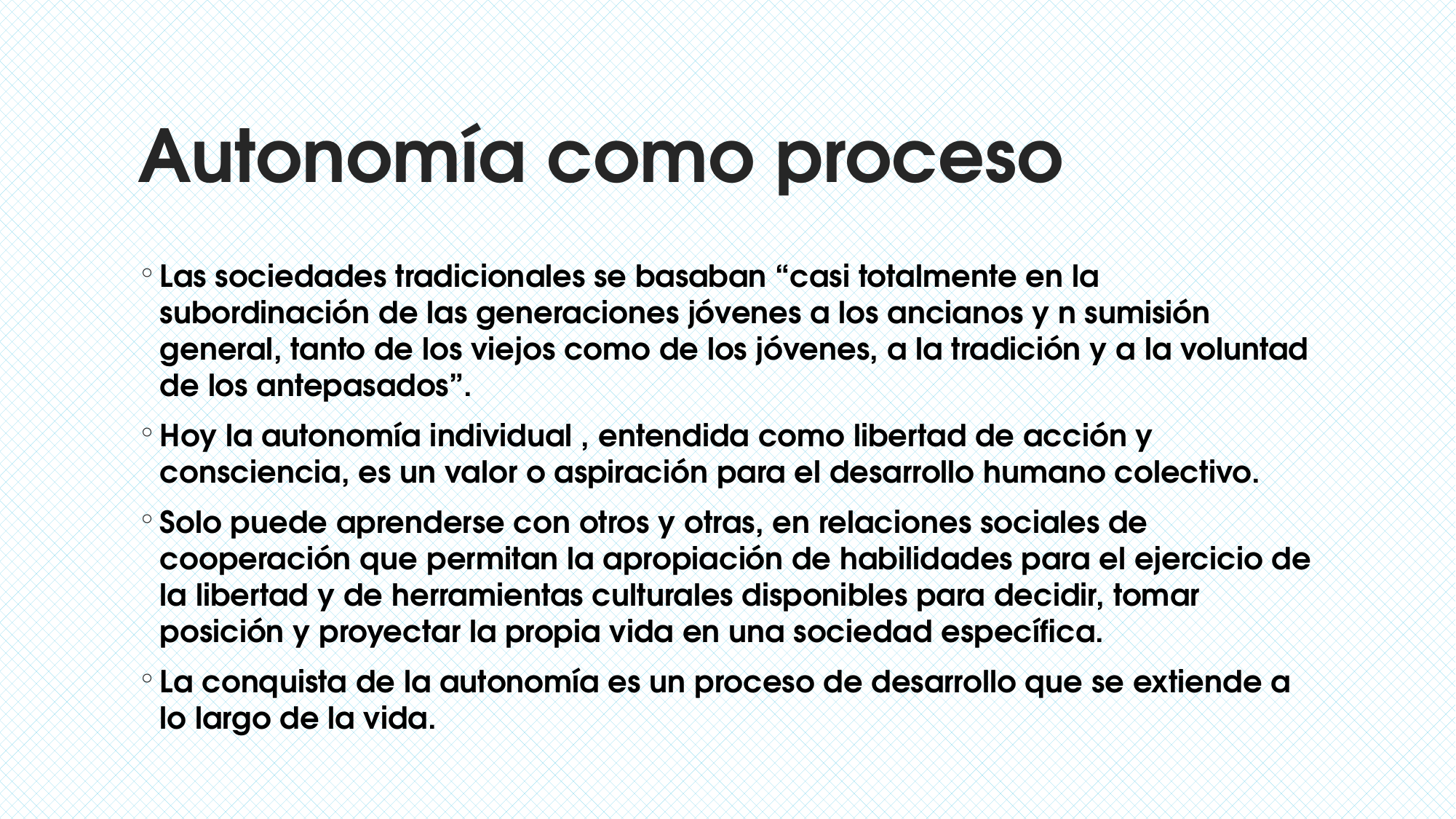

# Autonomía como proceso
Las sociedades tradicionales se basaban “casi totalmente en la subordinación de las generaciones jóvenes a los ancianos y n sumisión general, tanto de los viejos como de los jóvenes, a la tradición y a la voluntad de los antepasados”.
Hoy la autonomía individual , entendida como libertad de acción y consciencia, es un valor o aspiración para el desarrollo humano colectivo.
Solo puede aprenderse con otros y otras, en relaciones sociales de cooperación que permitan la apropiación de habilidades para el ejercicio de la libertad y de herramientas culturales disponibles para decidir, tomar posición y proyectar la propia vida en una sociedad específica.
La conquista de la autonomía es un proceso de desarrollo que se extiende a lo largo de la vida.